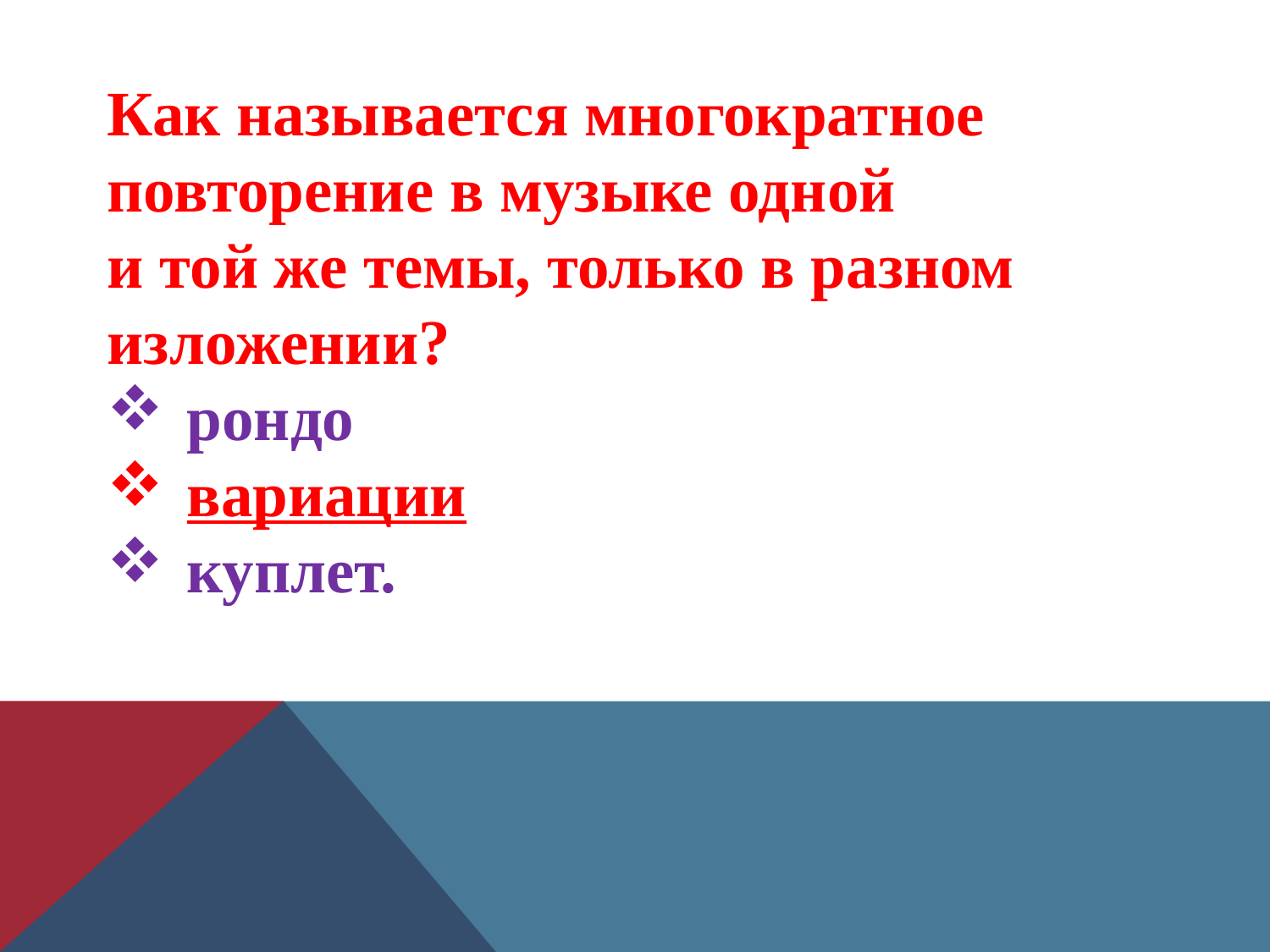

Как называется многократное повторение в музыке одной
и той же темы, только в разном изложении?
рондо
вариации
куплет.